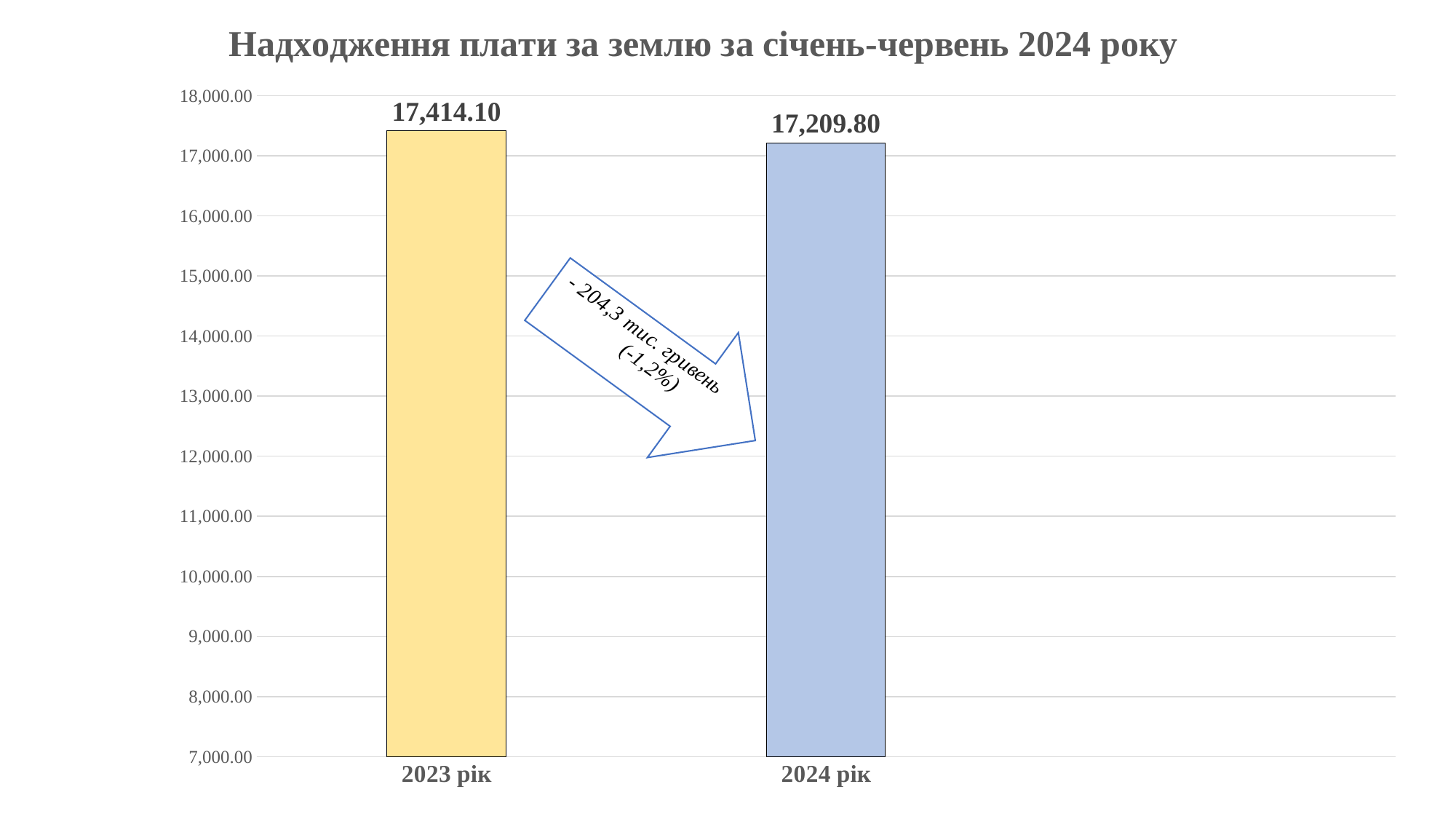

### Chart: Надходження плати за землю за січень-червень 2024 року

| Category |  |
|---|---|
| 2023 рік | 17414.1 |
| 2024 рік | 17209.8 |